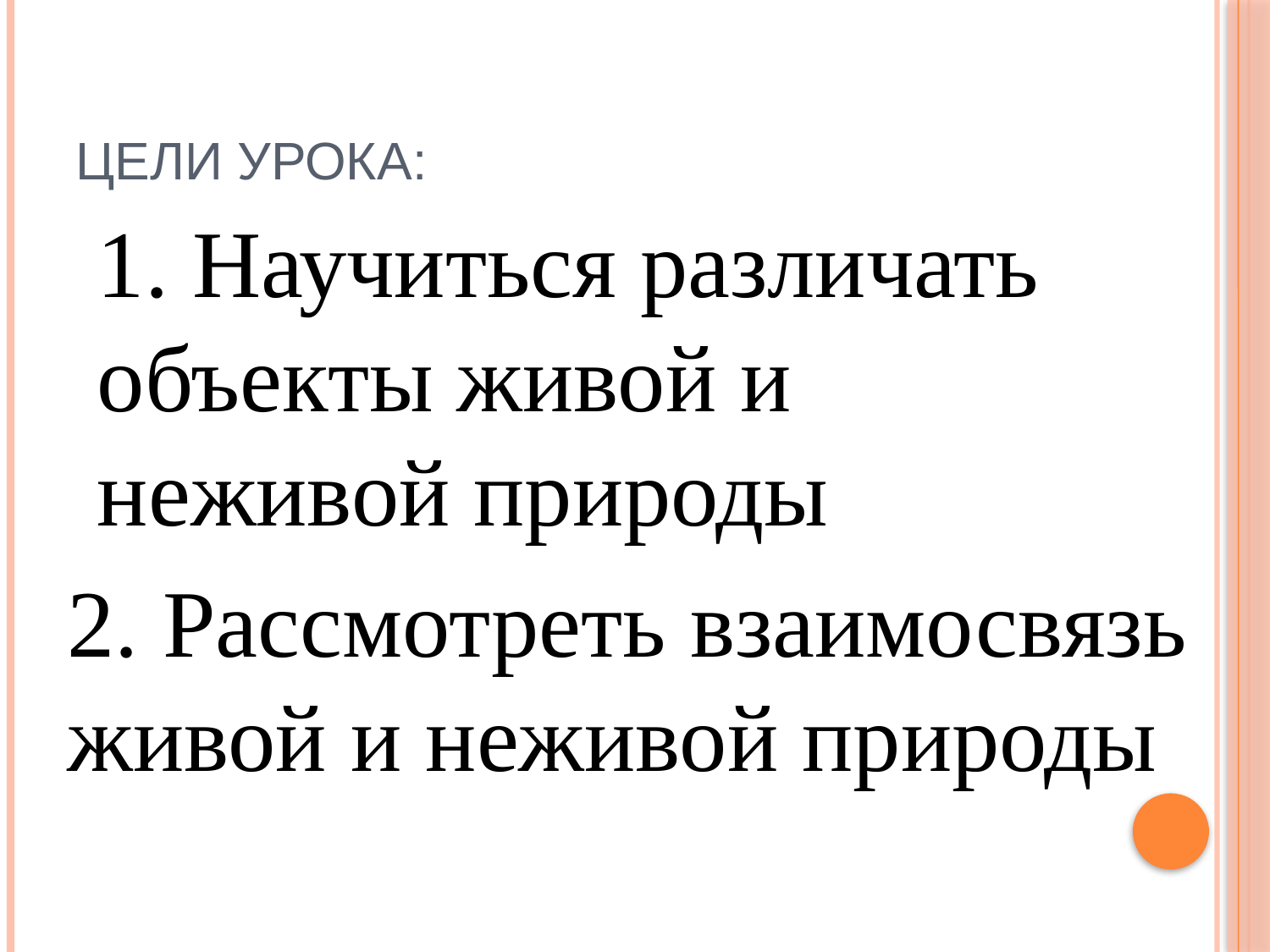

# Цели урока:
1. Научиться различать объекты живой и неживой природы
2. Рассмотреть взаимосвязь живой и неживой природы